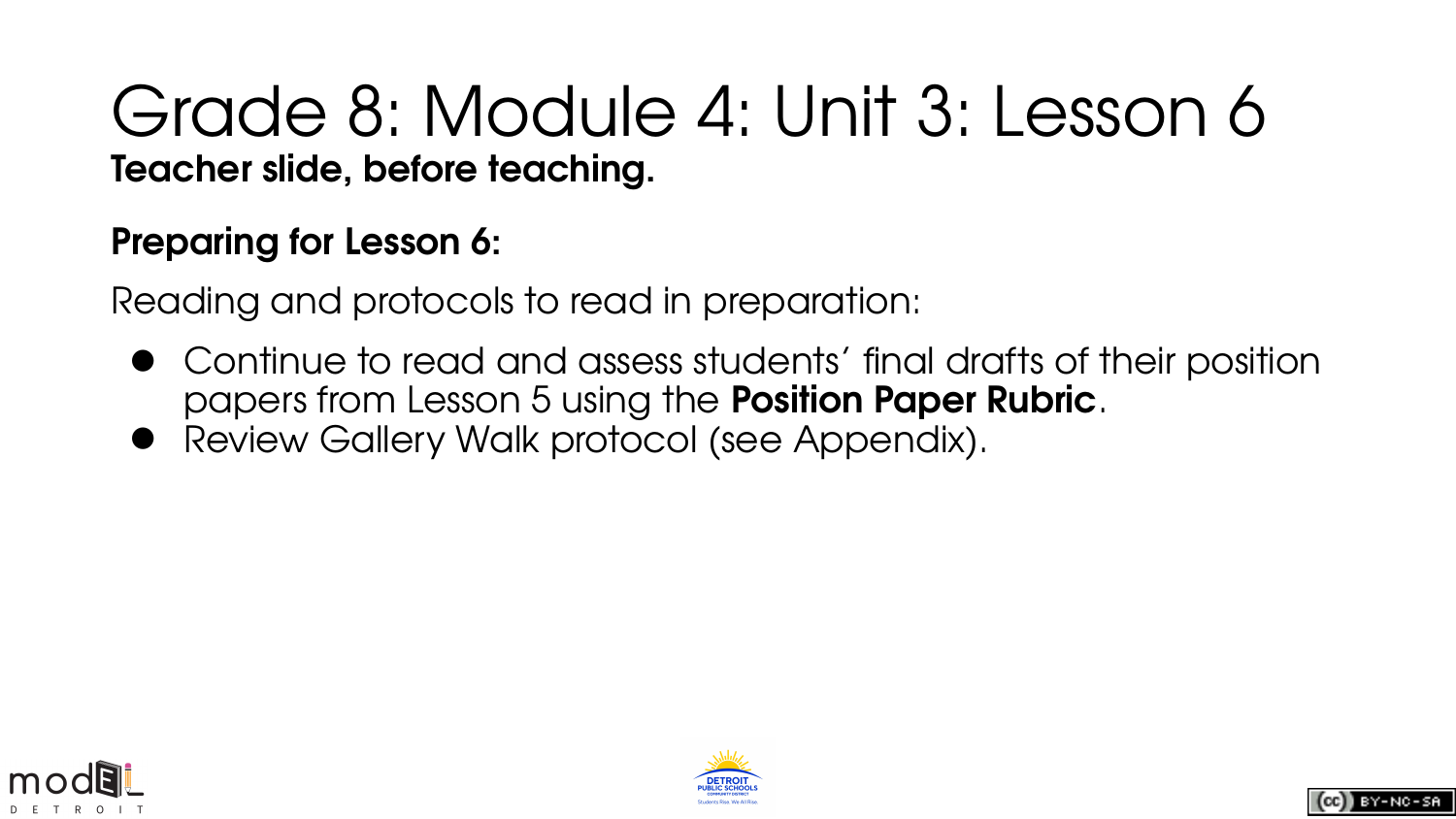

# Grade 8: Module 4: Unit 3: Lesson 6
Teacher slide, before teaching.

Preparing for Lesson 6:
Reading and protocols to read in preparation:
Continue to read and assess students’ final drafts of their position papers from Lesson 5 using the Position Paper Rubric.
Review Gallery Walk protocol (see Appendix).